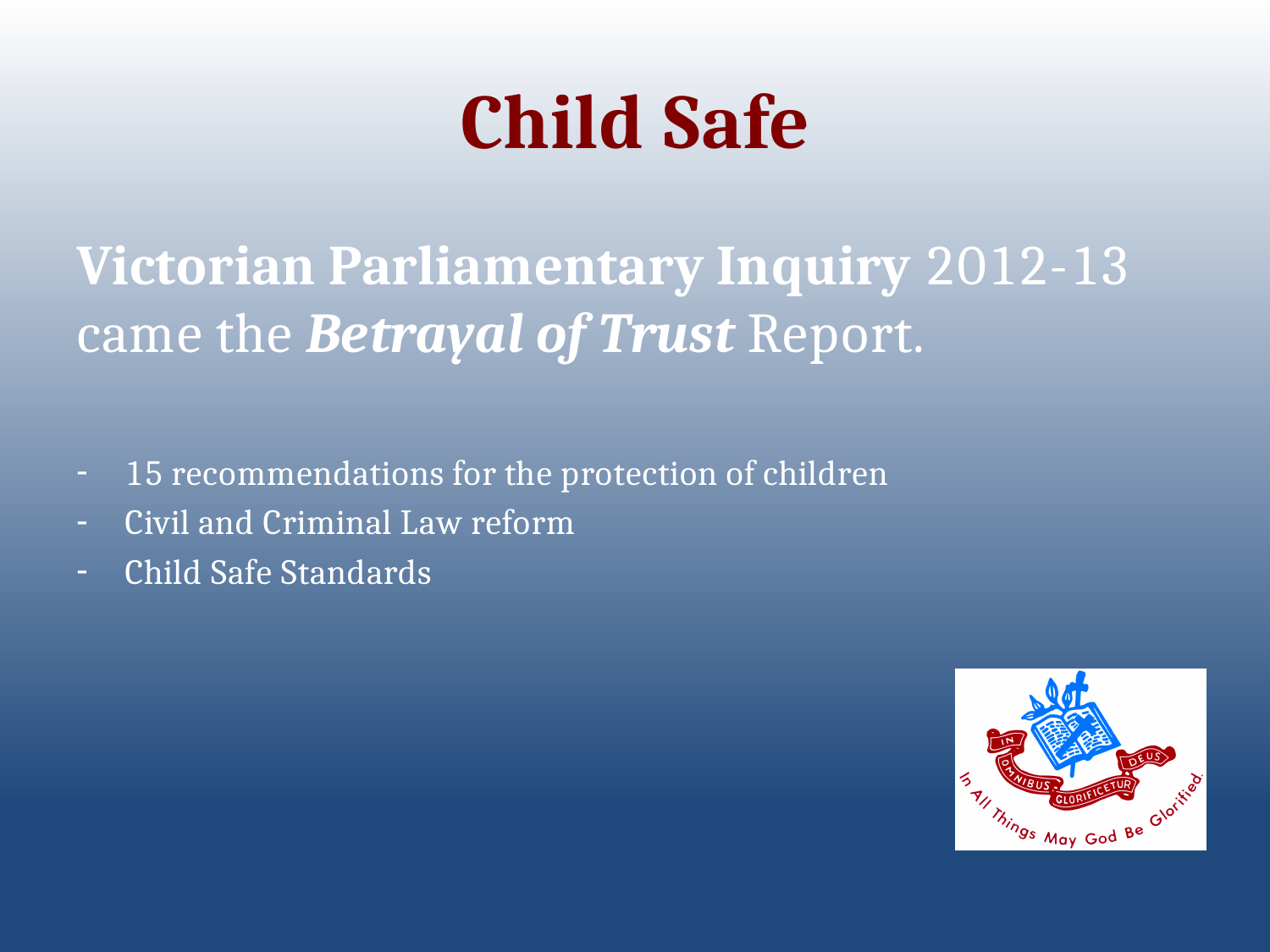

# Child Safe
Victorian Parliamentary Inquiry 2012-13 came the Betrayal of Trust Report.

15 recommendations for the protection of children
Civil and Criminal Law reform
Child Safe Standards